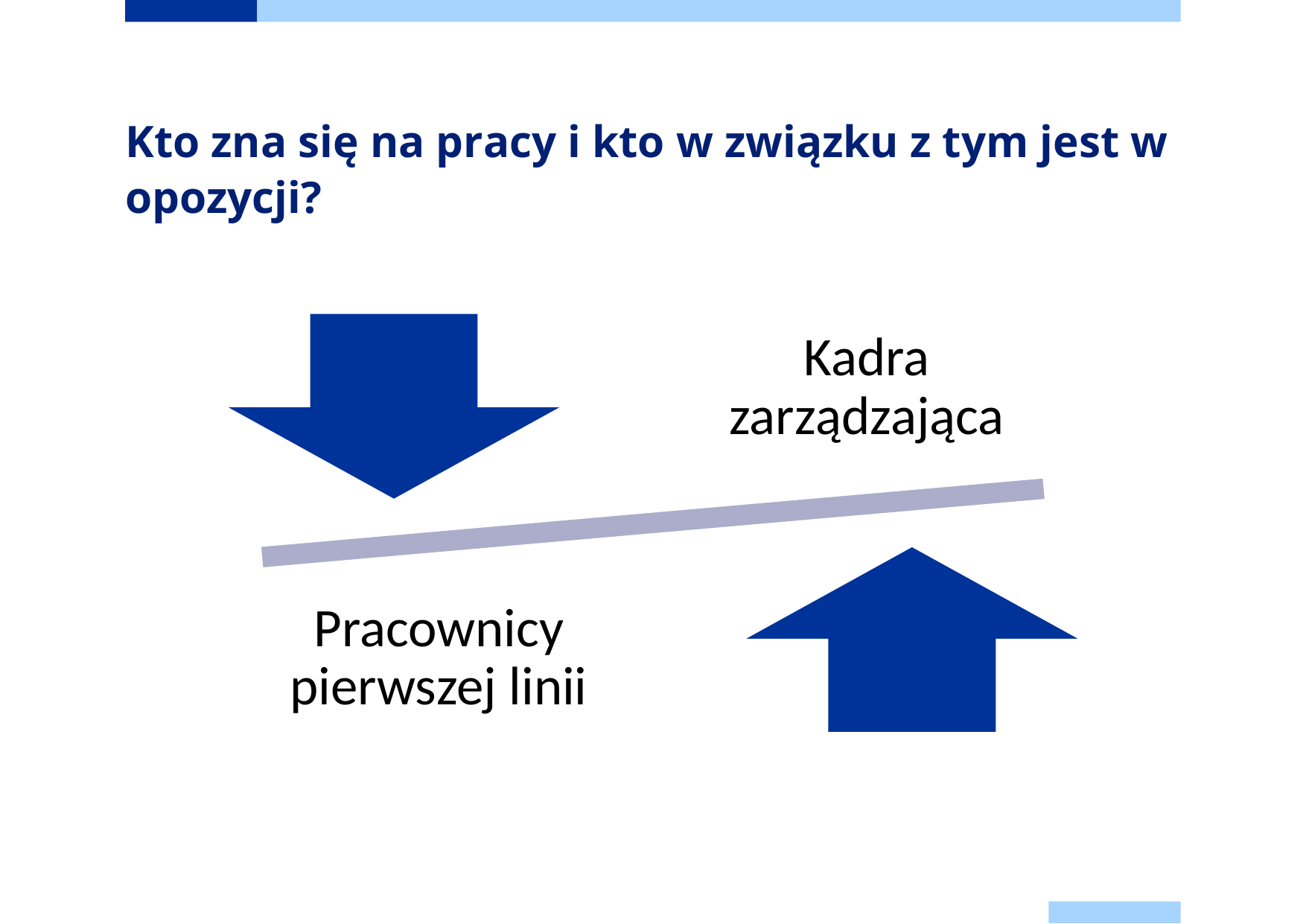

# Kto zna się na pracy i kto w związku z tym jest w opozycji?
Kadra zarządzająca
Pracownicy pierwszej linii